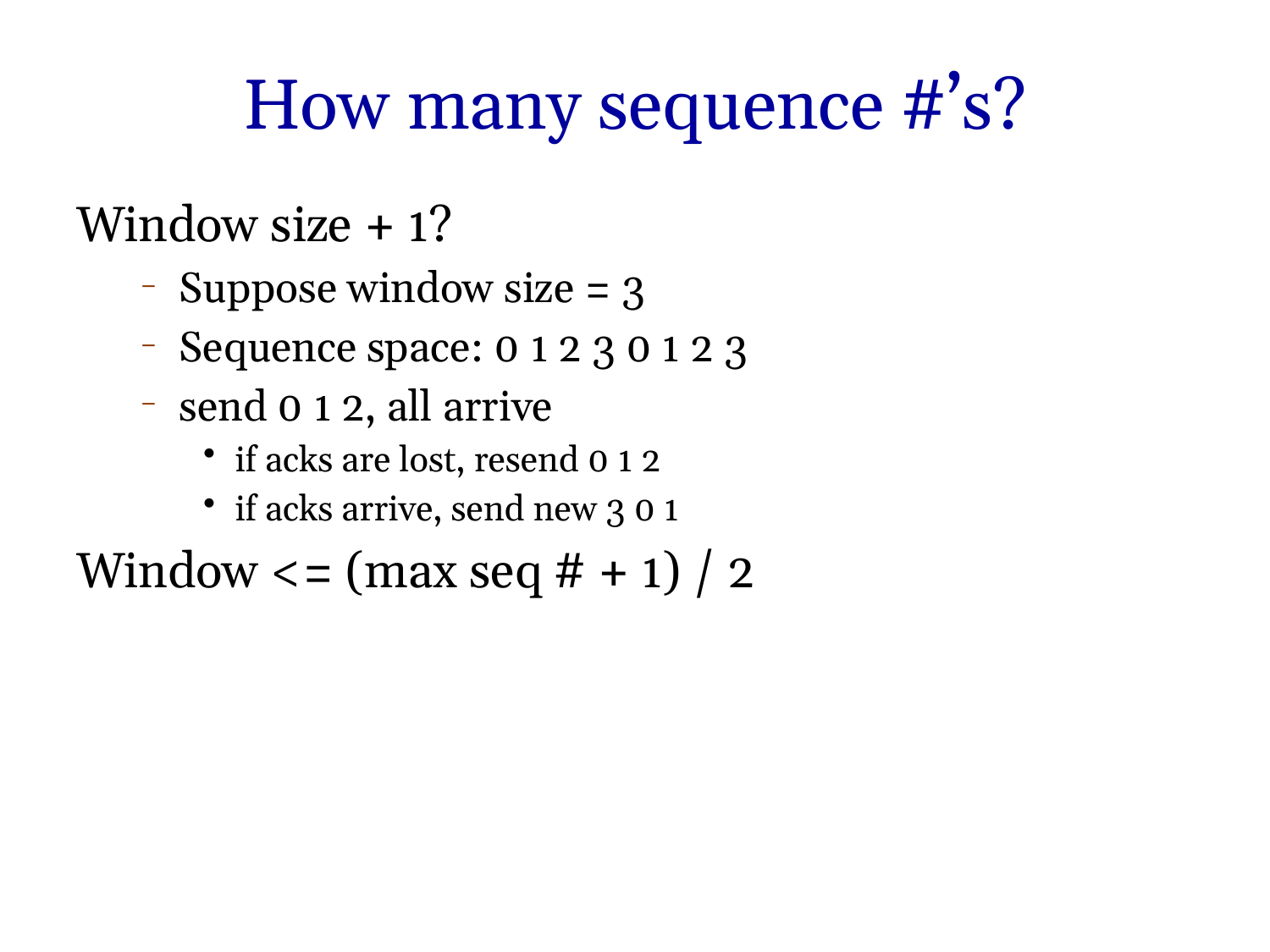

# How many sequence #’s?
Window size + 1?
Suppose window size = 3
Sequence space: 0 1 2 3 0 1 2 3
send 0 1 2, all arrive
if acks are lost, resend 0 1 2
if acks arrive, send new 3 0 1
Window <= (max seq # + 1) / 2